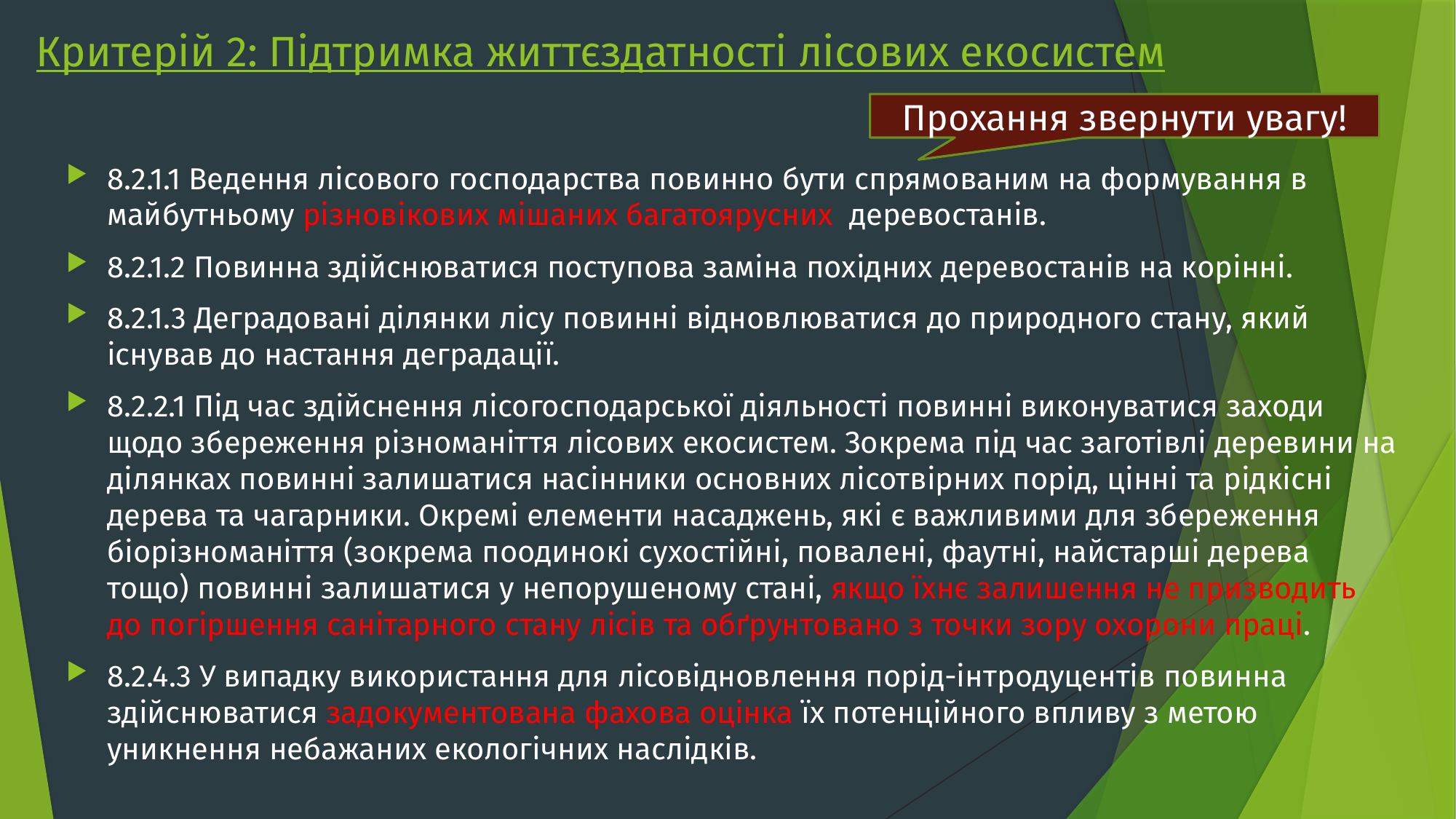

# Критерій 2: Підтримка життєздатності лісових екосистем
Прохання звернути увагу!
8.2.1.1 Ведення лісового господарства повинно бути спрямованим на формування в майбутньому різновікових мішаних багатоярусних  деревостанів.
8.2.1.2 Повинна здійснюватися поступова заміна похідних деревостанів на корінні.
8.2.1.3 Деградовані ділянки лісу повинні відновлюватися до природного стану, який існував до настання деградації.
8.2.2.1 Під час здійснення лісогосподарської діяльності повинні виконуватися заходи щодо збереження різноманіття лісових екосистем. Зокрема під час заготівлі деревини на ділянках повинні залишатися насінники основних лісотвірних порід, цінні та рідкісні дерева та чагарники. Окремі елементи насаджень, які є важливими для збереження біорізноманіття (зокрема поодинокі сухостійні, повалені, фаутні, найстарші дерева тощо) повинні залишатися у непорушеному стані, якщо їхнє залишення не призводить до погіршення санітарного стану лісів та обґрунтовано з точки зору охорони праці.
8.2.4.3 У випадку використання для лісовідновлення порід-інтродуцентів повинна здійснюватися задокументована фахова оцінка їх потенційного впливу з метою уникнення небажаних екологічних наслідків.